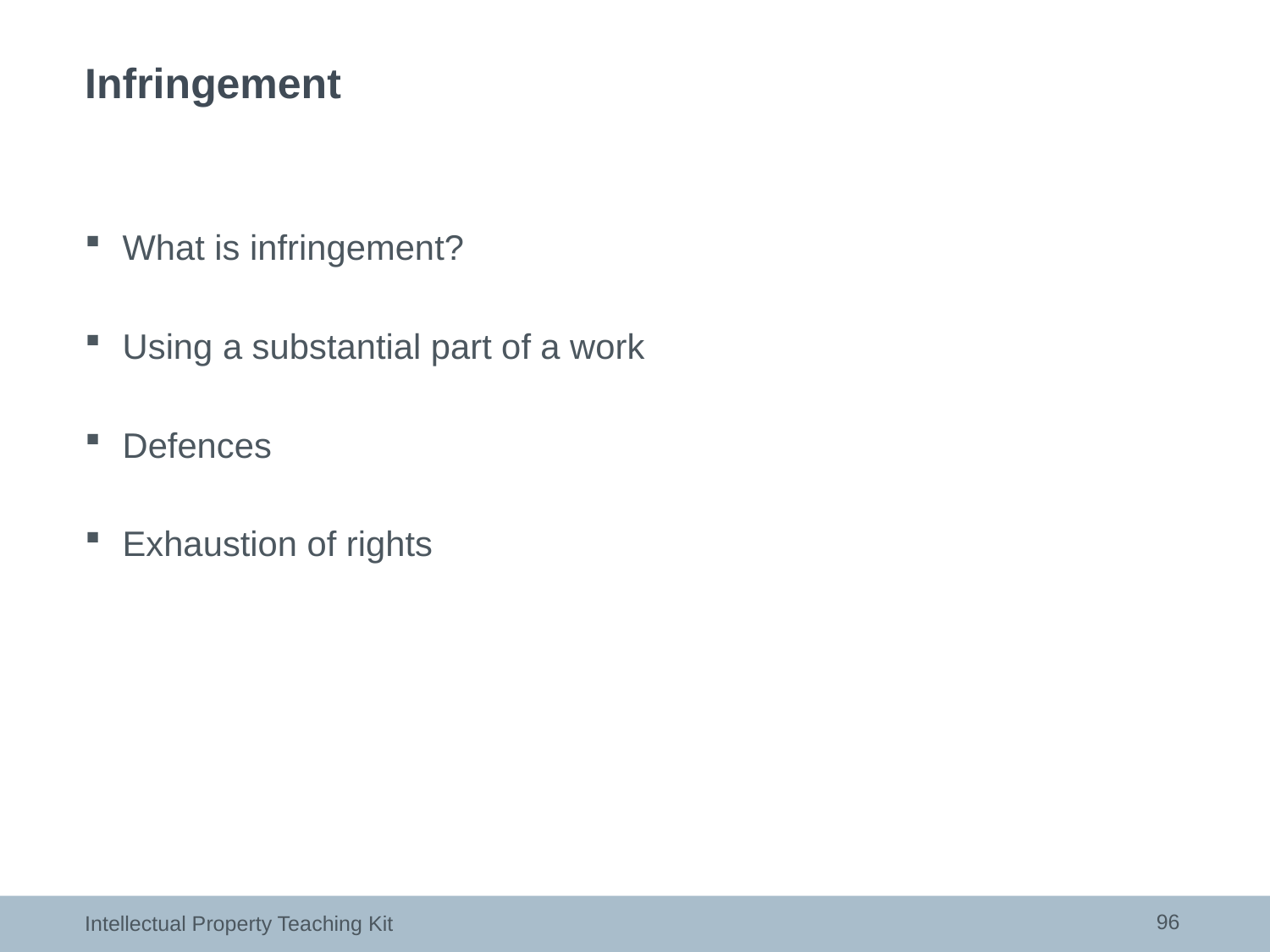

# Infringement
What is infringement?

Using a substantial part of a work

Defences

Exhaustion of rights
96
Intellectual Property Teaching Kit